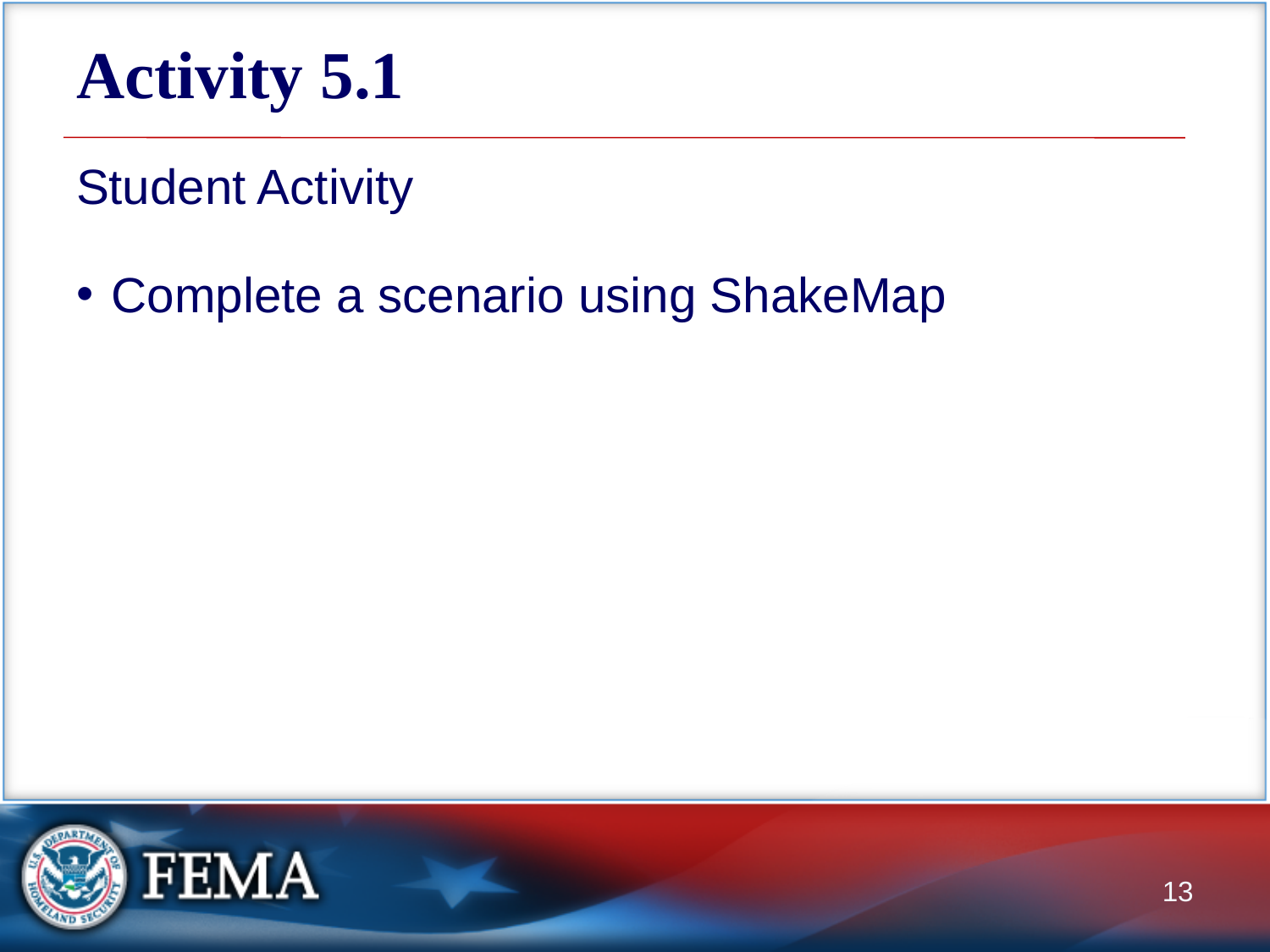

# Activity 5.1
Student Activity
Complete a scenario using ShakeMap
13